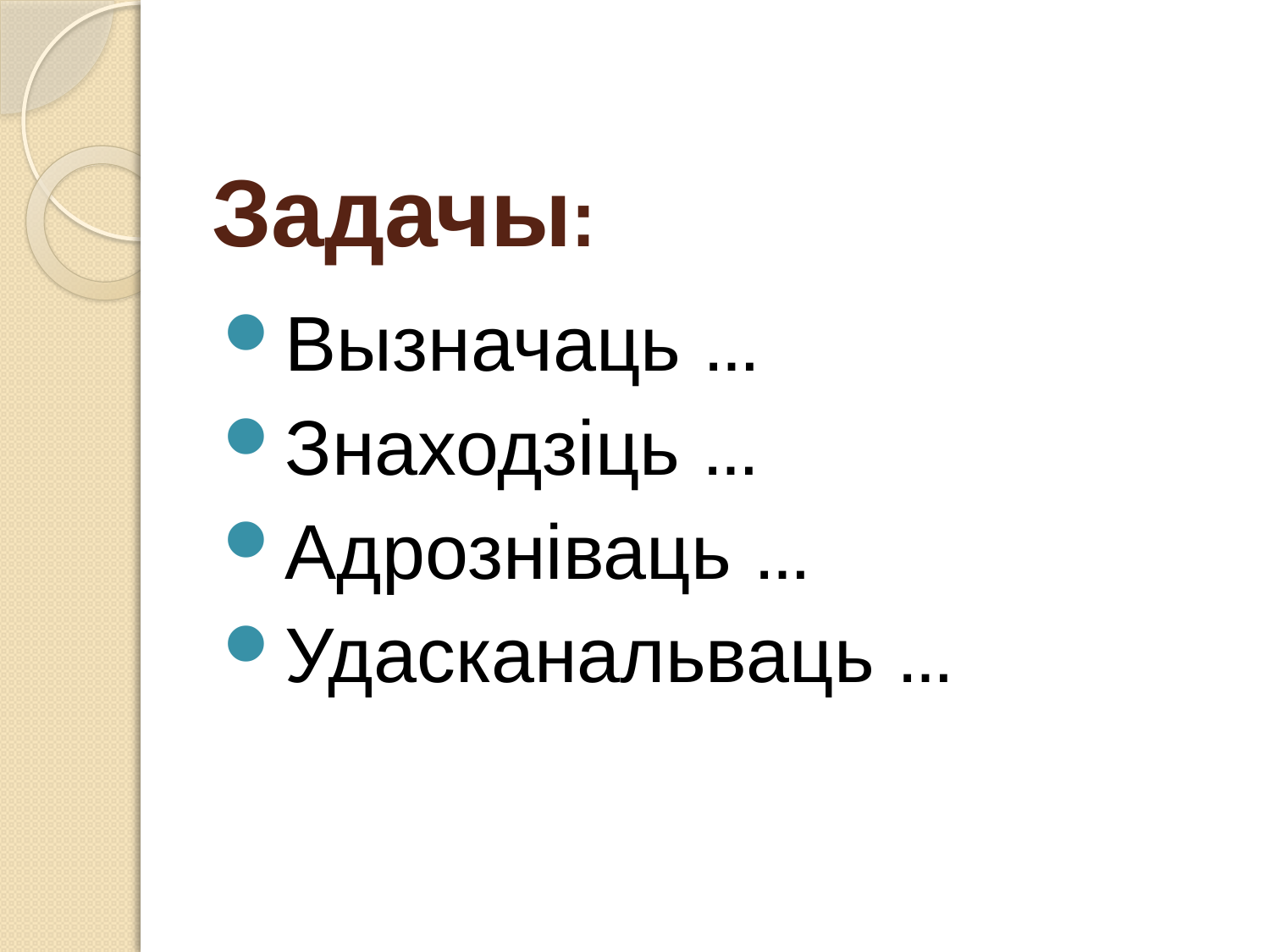

# Задачы:
Вызначаць …
Знаходзіць …
Адрозніваць …
Удасканальваць …